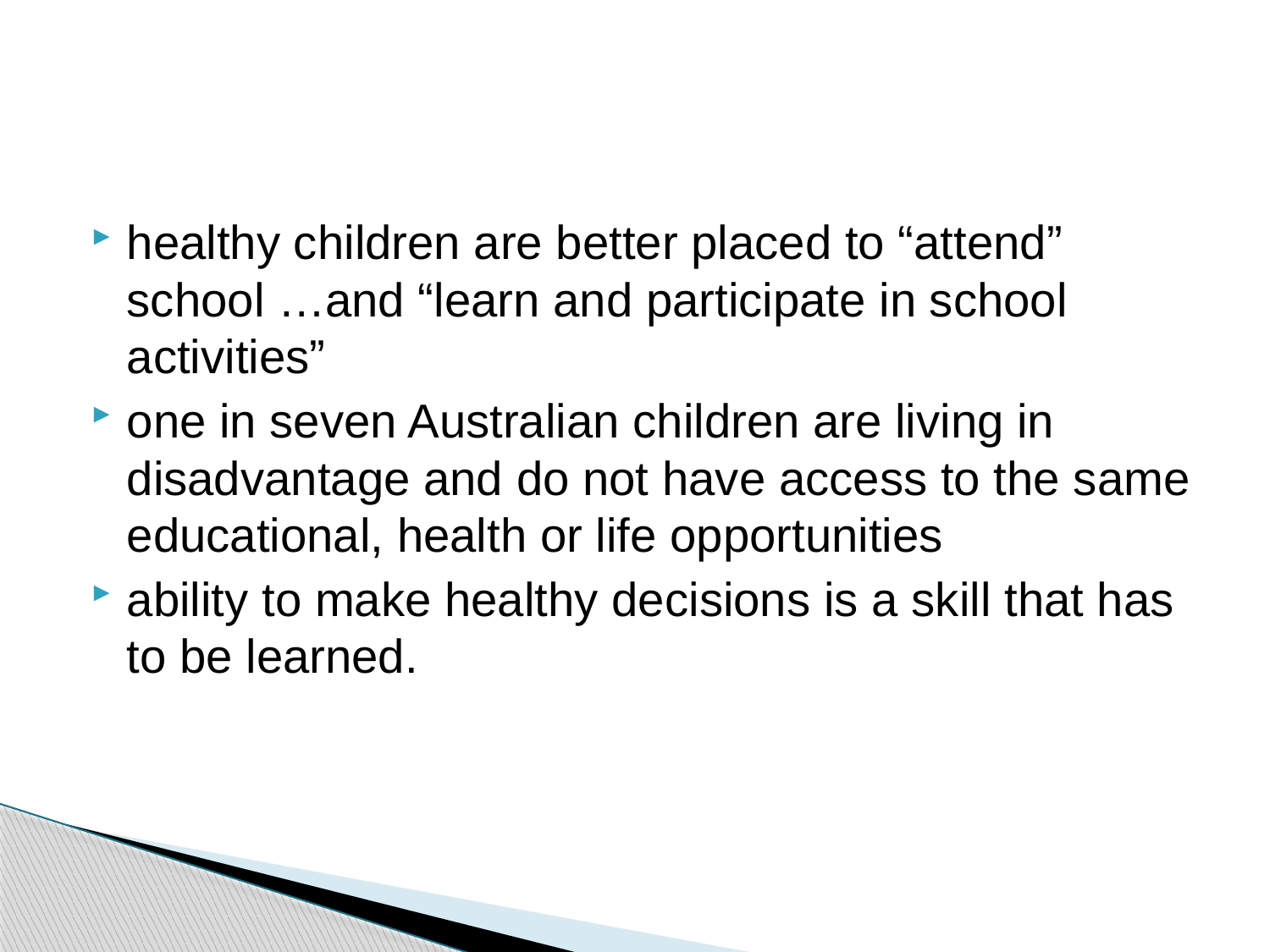

healthy children are better placed to “attend” school …and “learn and participate in school activities”
one in seven Australian children are living in disadvantage and do not have access to the same educational, health or life opportunities
ability to make healthy decisions is a skill that has to be learned.